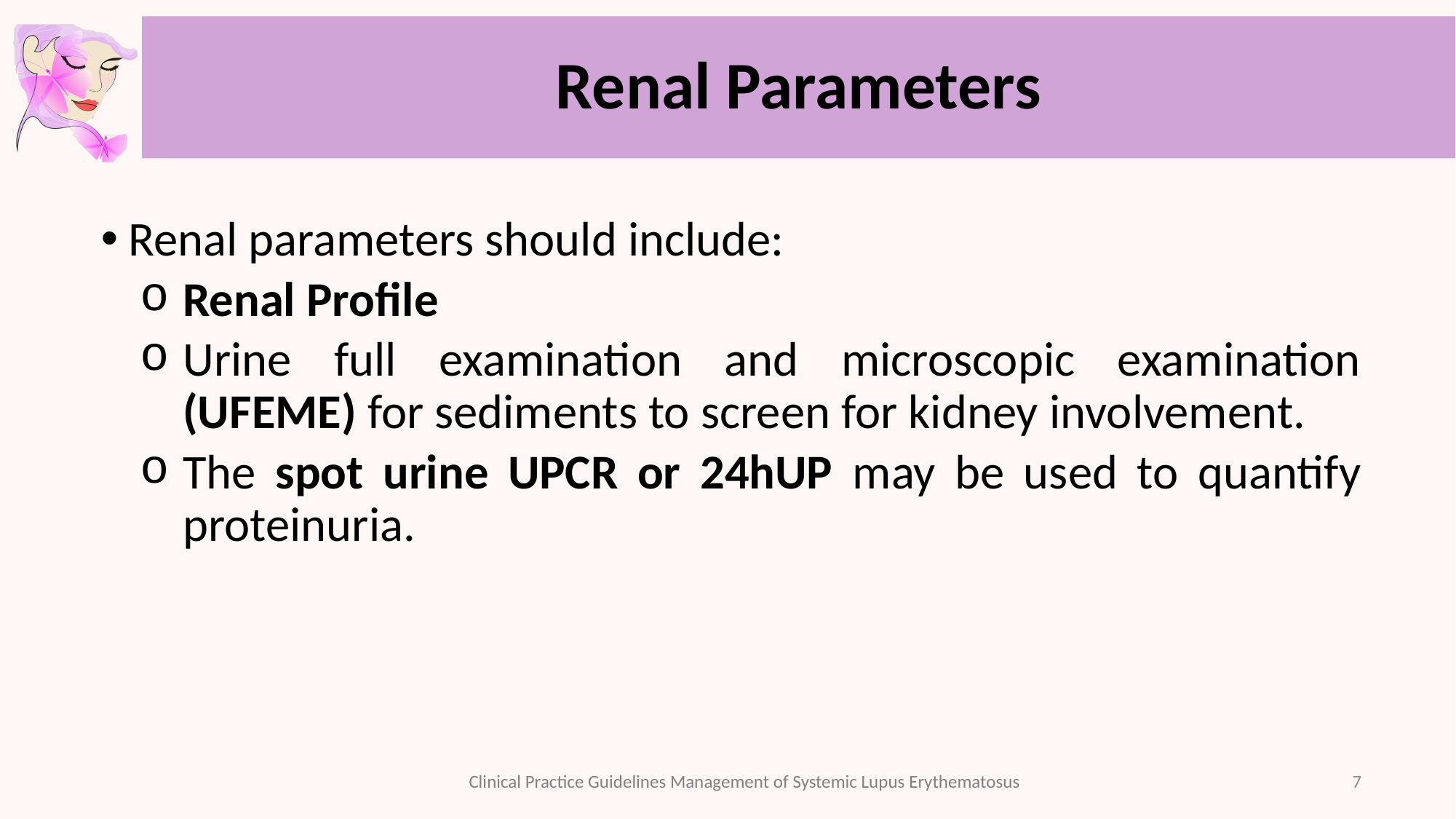

# Renal Parameters
Renal parameters should include:
Renal Profile
Urine full examination and microscopic examination (UFEME) for sediments to screen for kidney involvement.
The spot urine UPCR or 24hUP may be used to quantify proteinuria.

7